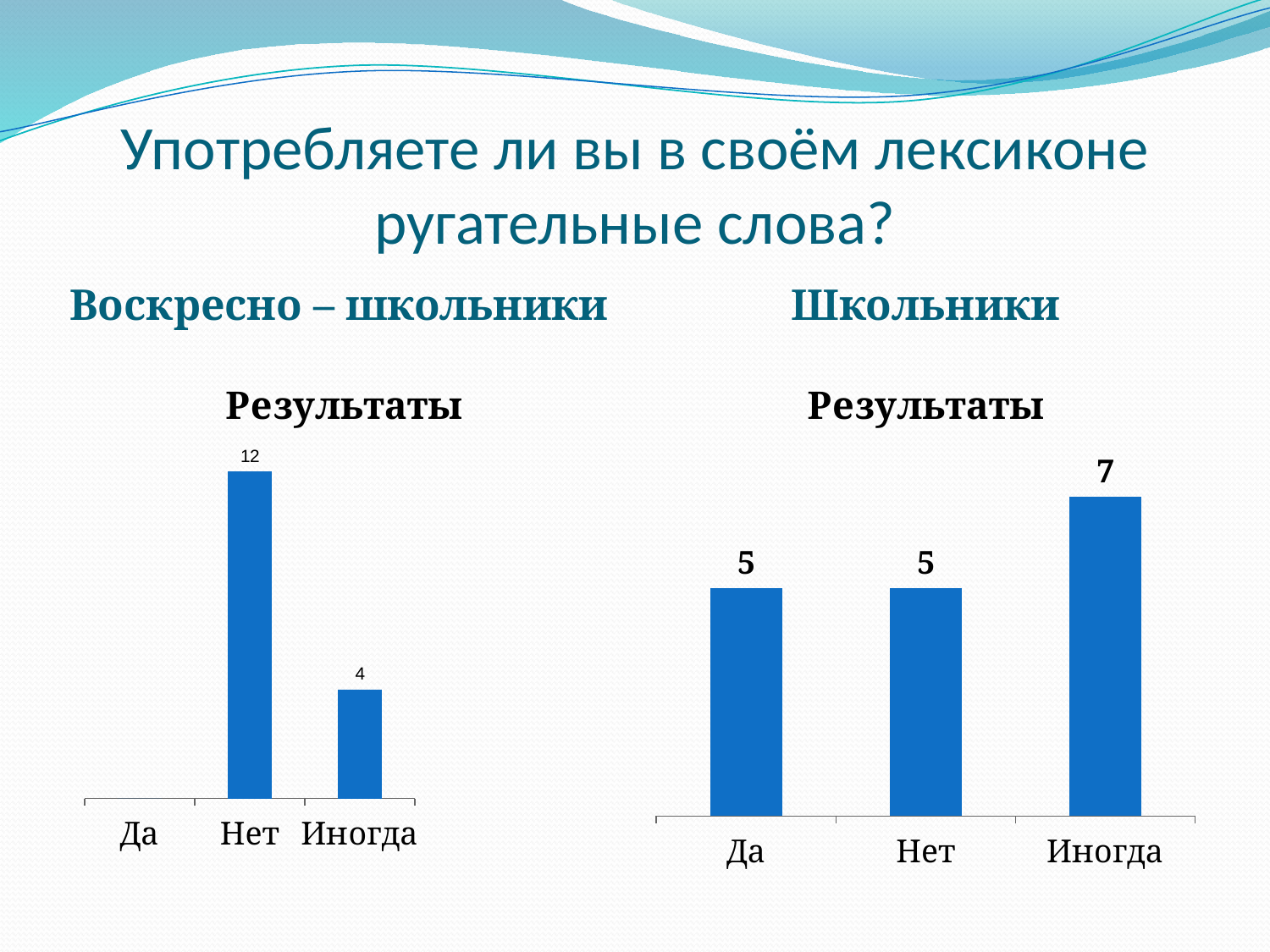

# Употребляете ли вы в своём лексиконе ругательные слова?
Воскресно – школьники
Школьники

### Chart:

| Category | Результаты |
|---|---|
| Да | 0.0 |
| Нет | 12.0 |
| Иногда | 4.0 |

### Chart:

| Category | Результаты |
|---|---|
| Да | 5.0 |
| Нет | 5.0 |
| Иногда | 7.0 |